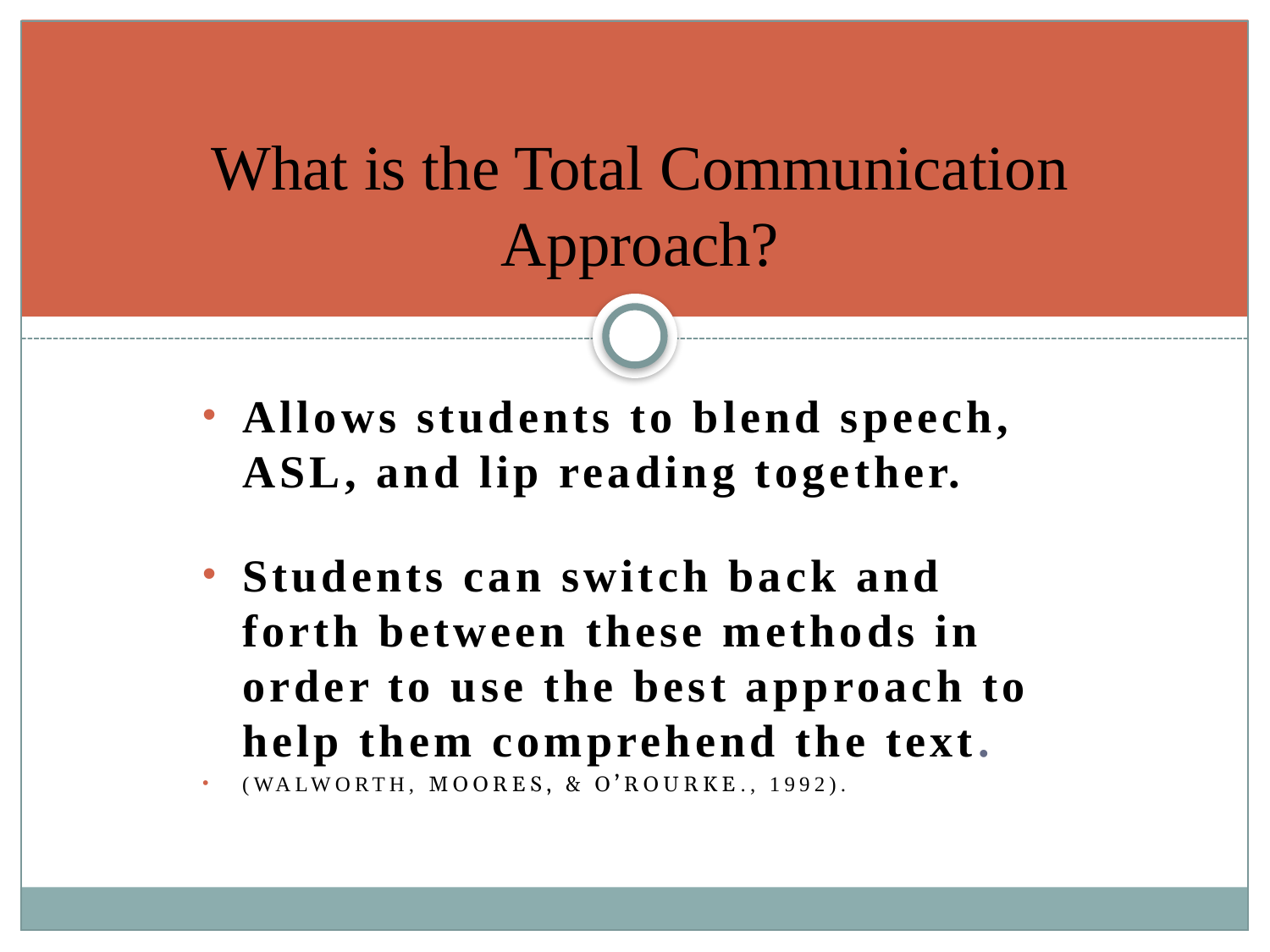

# What is the Total Communication Approach?
Allows students to blend speech, ASL, and lip reading together.

Students can switch back and forth between these methods in order to use the best approach to help them comprehend the text.
(Walworth, Moores, & O’Rourke., 1992).